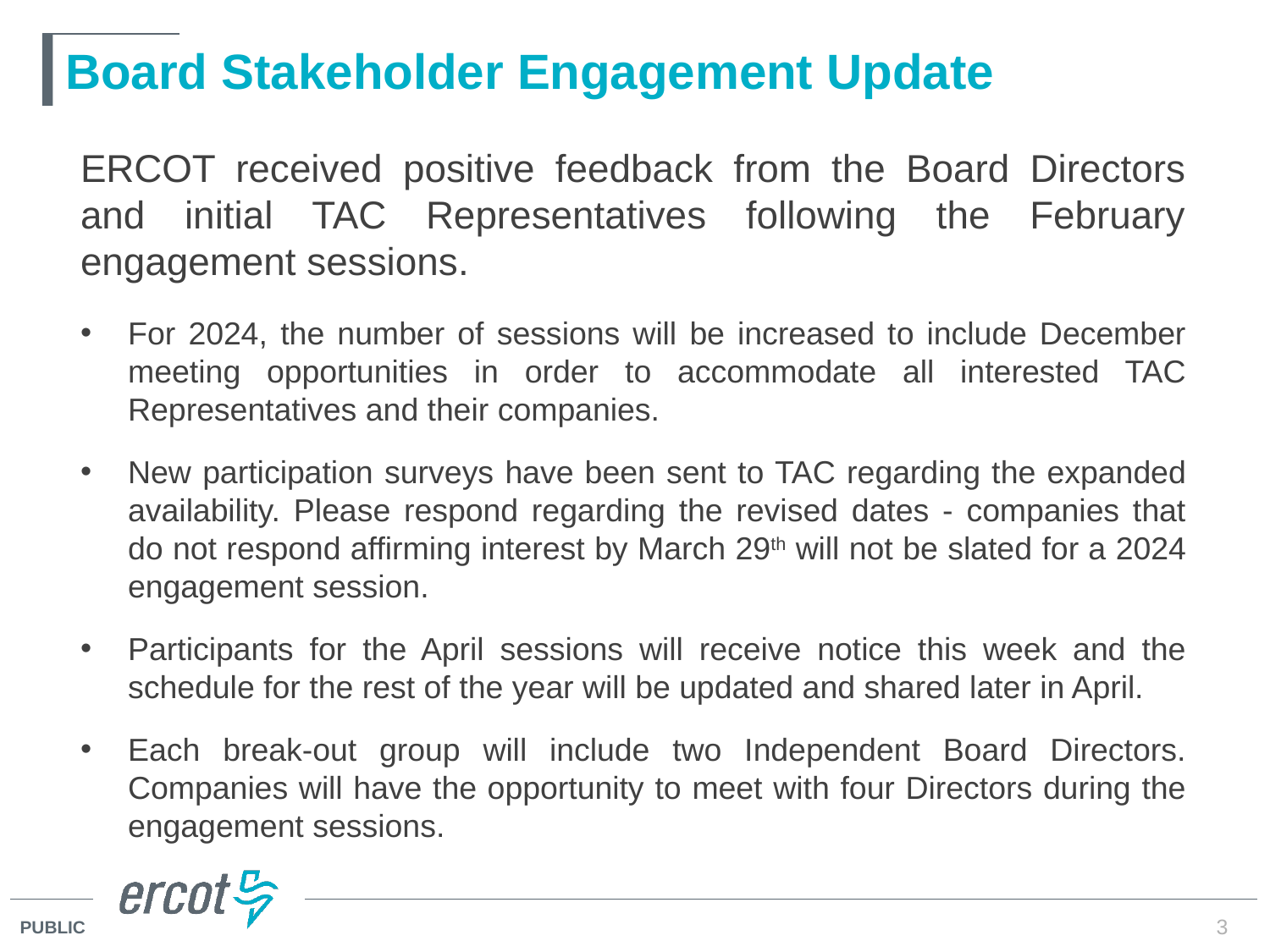

# Board Stakeholder Engagement Update
ERCOT received positive feedback from the Board Directors and initial TAC Representatives following the February engagement sessions.

For 2024, the number of sessions will be increased to include December meeting opportunities in order to accommodate all interested TAC Representatives and their companies.
New participation surveys have been sent to TAC regarding the expanded availability. Please respond regarding the revised dates - companies that do not respond affirming interest by March 29th will not be slated for a 2024 engagement session.
Participants for the April sessions will receive notice this week and the schedule for the rest of the year will be updated and shared later in April.
Each break-out group will include two Independent Board Directors. Companies will have the opportunity to meet with four Directors during the engagement sessions.

3